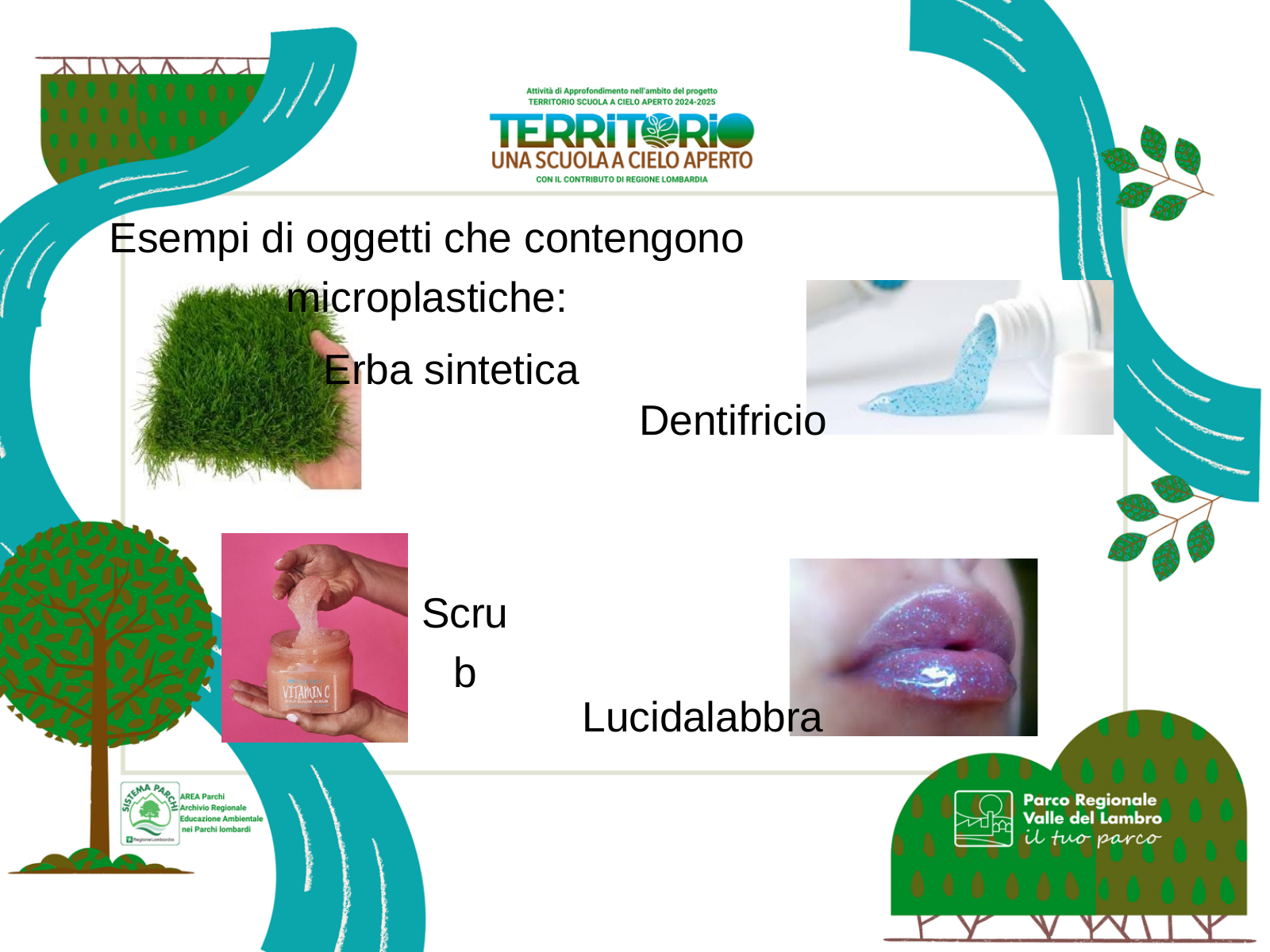

Esempi di oggetti che contengono microplastiche:

Erba sintetica
Dentifricio

Scrub
Lucidalabbra